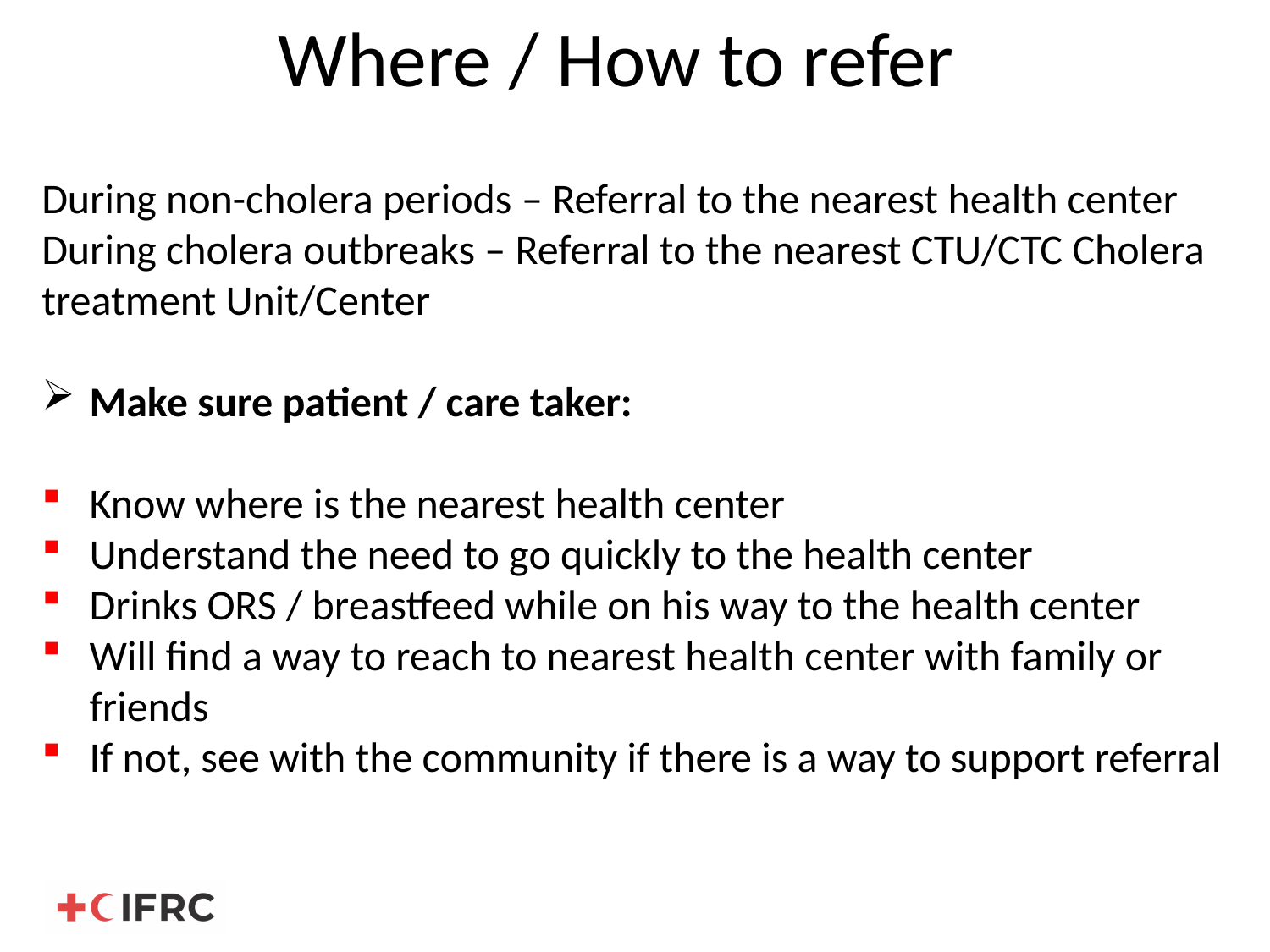

# Where / How to refer
During non-cholera periods – Referral to the nearest health center
During cholera outbreaks – Referral to the nearest CTU/CTC Cholera treatment Unit/Center

Make sure patient / care taker:

Know where is the nearest health center
Understand the need to go quickly to the health center
Drinks ORS / breastfeed while on his way to the health center
Will find a way to reach to nearest health center with family or friends
If not, see with the community if there is a way to support referral